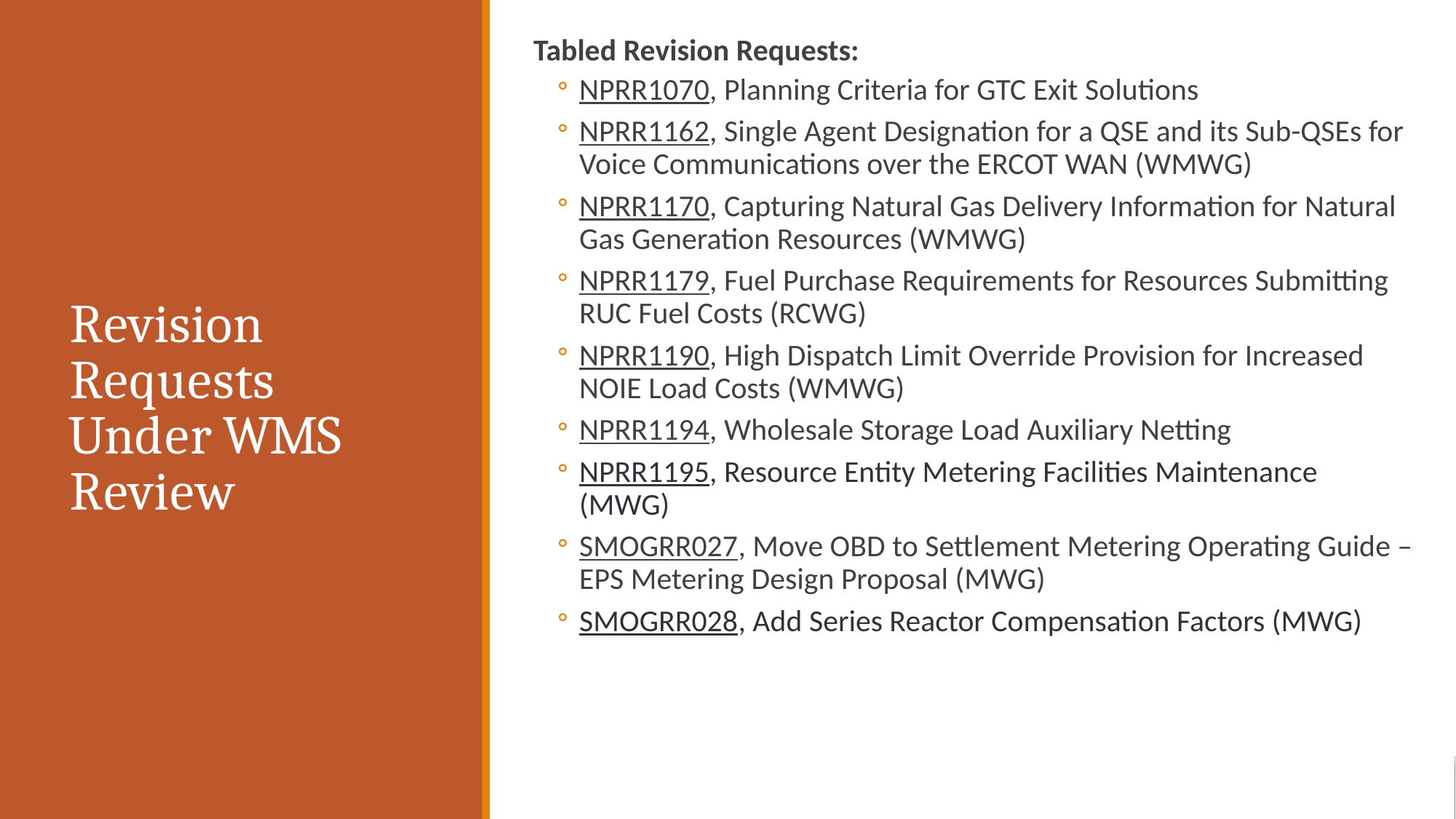

Tabled Revision Requests:
NPRR1070, Planning Criteria for GTC Exit Solutions
NPRR1162, Single Agent Designation for a QSE and its Sub-QSEs for Voice Communications over the ERCOT WAN (WMWG)
NPRR1170, Capturing Natural Gas Delivery Information for Natural Gas Generation Resources (WMWG)
NPRR1179, Fuel Purchase Requirements for Resources Submitting RUC Fuel Costs (RCWG)
NPRR1190, High Dispatch Limit Override Provision for Increased NOIE Load Costs (WMWG)
NPRR1194, Wholesale Storage Load Auxiliary Netting
NPRR1195, Resource Entity Metering Facilities Maintenance (MWG)
SMOGRR027, Move OBD to Settlement Metering Operating Guide – EPS Metering Design Proposal (MWG)
SMOGRR028, Add Series Reactor Compensation Factors (MWG)

# Revision Requests Under WMS Review